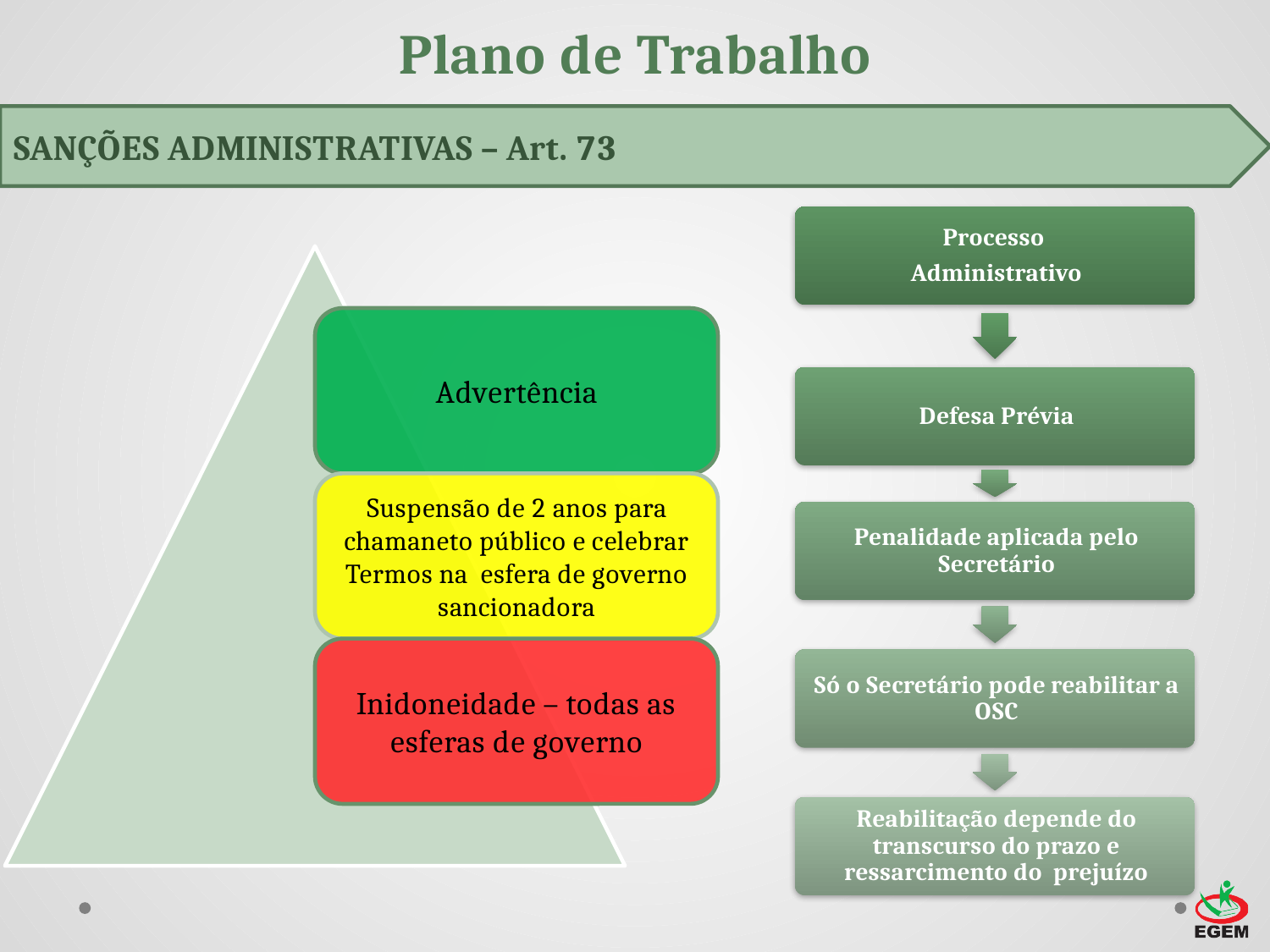

# Plano de Trabalho
SANÇÕES ADMINISTRATIVAS – Art. 73
Processo
Administrativo

Defesa Prévia

Penalidade aplicada pelo Secretário

Só o Secretário pode reabilitar a OSC

Reabilitação depende do transcurso do prazo e ressarcimento do  prejuízo
Advertência
Suspensão de 2 anos para chamaneto público e celebrar Termos na  esfera de governo sancionadora
Inidoneidade – todas as esferas de governo